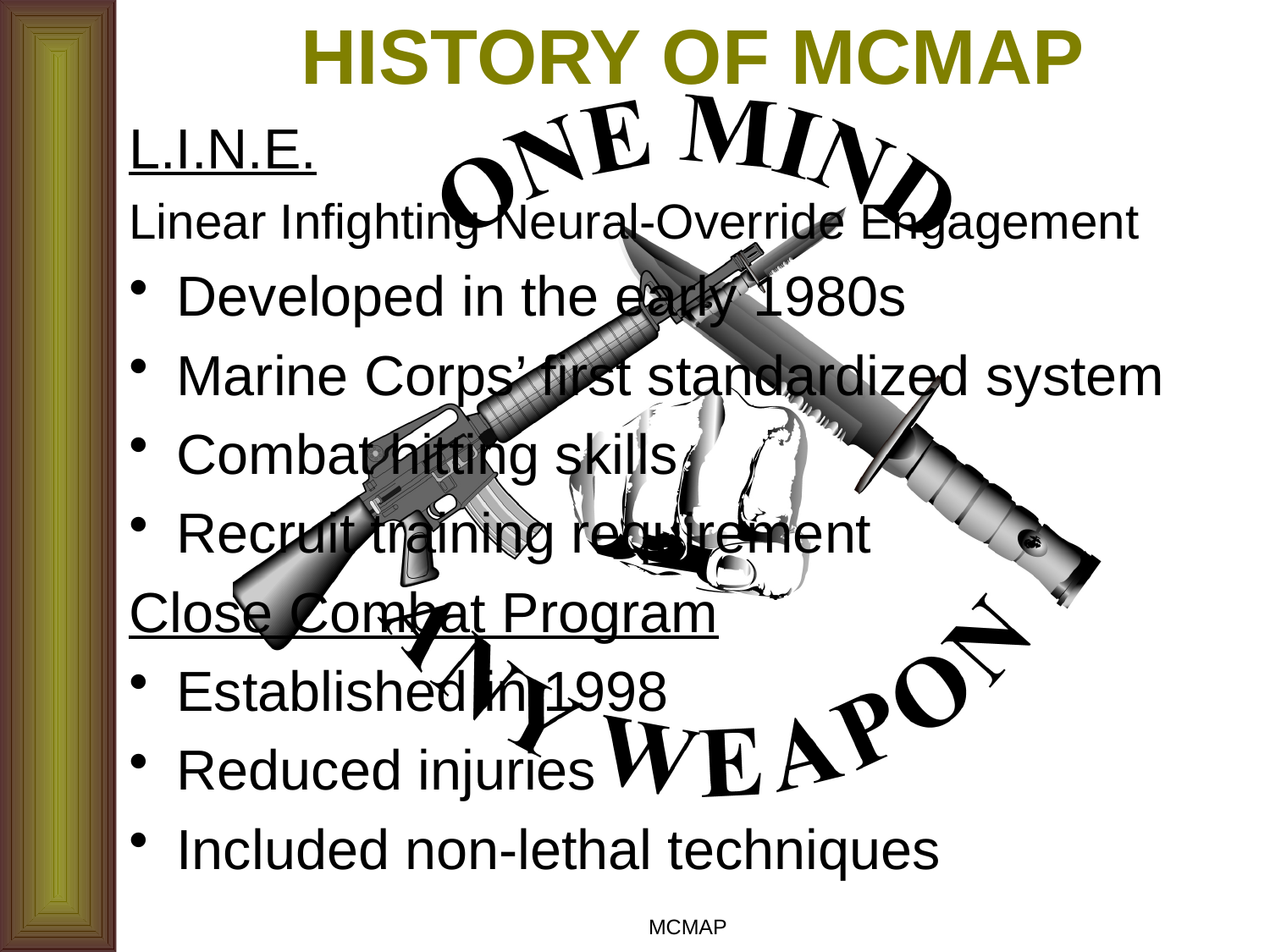

# HISTORY OF MCMAP
L.I.N.E.
Linear Infighting Neural-Override Engagement
Developed in the early 1980s
Marine Corps’ first standardized system
Combat hitting skills
Recruit training requirement
Close Combat Program
Established in 1998
Reduced injuries
Included non-lethal techniques
MCMAP